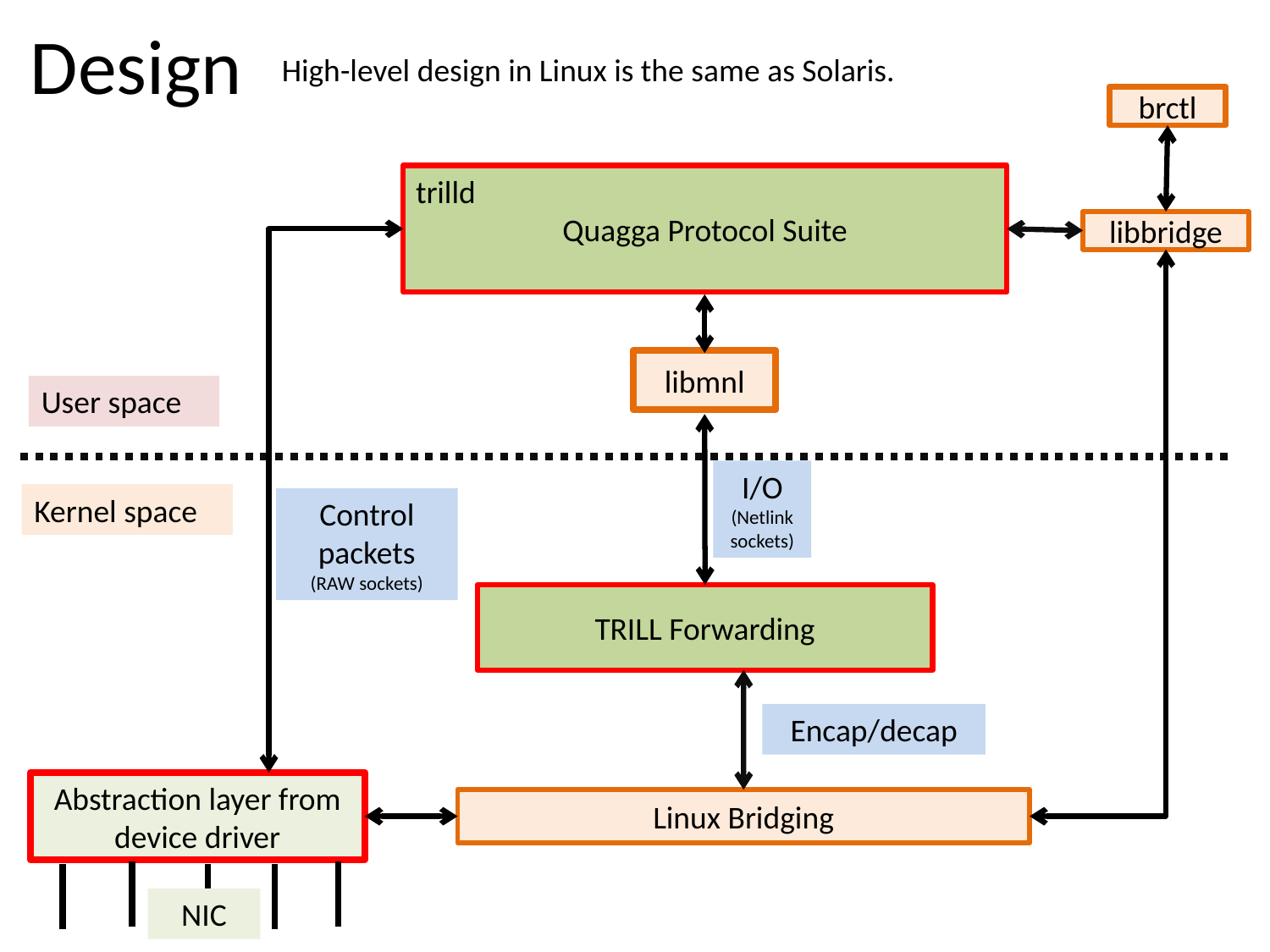

Design
High-level design in Linux is the same as Solaris.
brctl
trilld
Quagga Protocol Suite

libbridge
libmnl
User space
I/O
(Netlink sockets)
Kernel space
Control packets
(RAW sockets)
TRILL Forwarding
Encap/decap
Abstraction layer from device driver
Linux Bridging
NIC